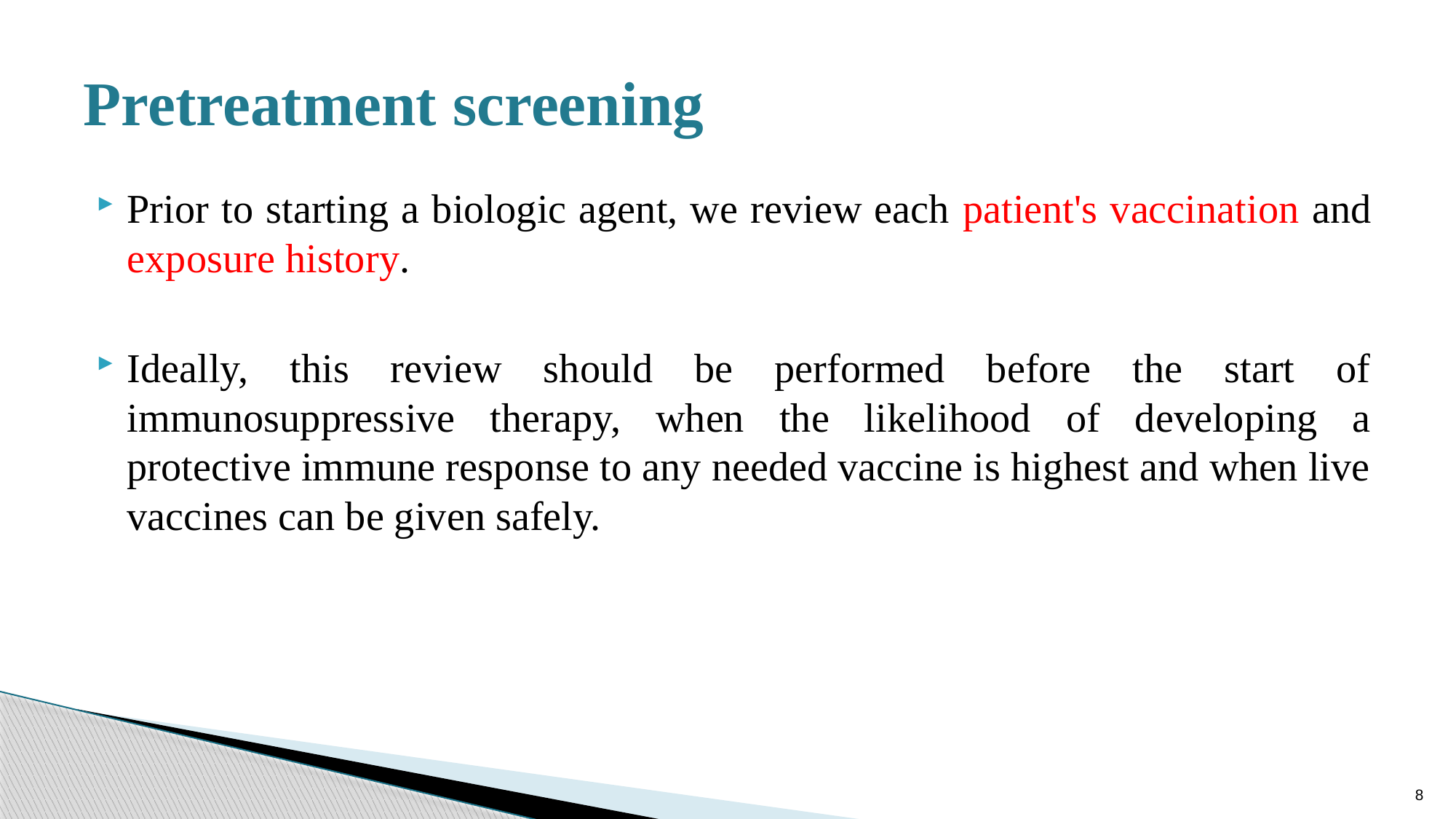

# Pretreatment screening
Prior to starting a biologic agent, we review each patient's vaccination and exposure history.

Ideally, this review should be performed before the start of immunosuppressive therapy, when the likelihood of developing a protective immune response to any needed vaccine is highest and when live vaccines can be given safely.
8